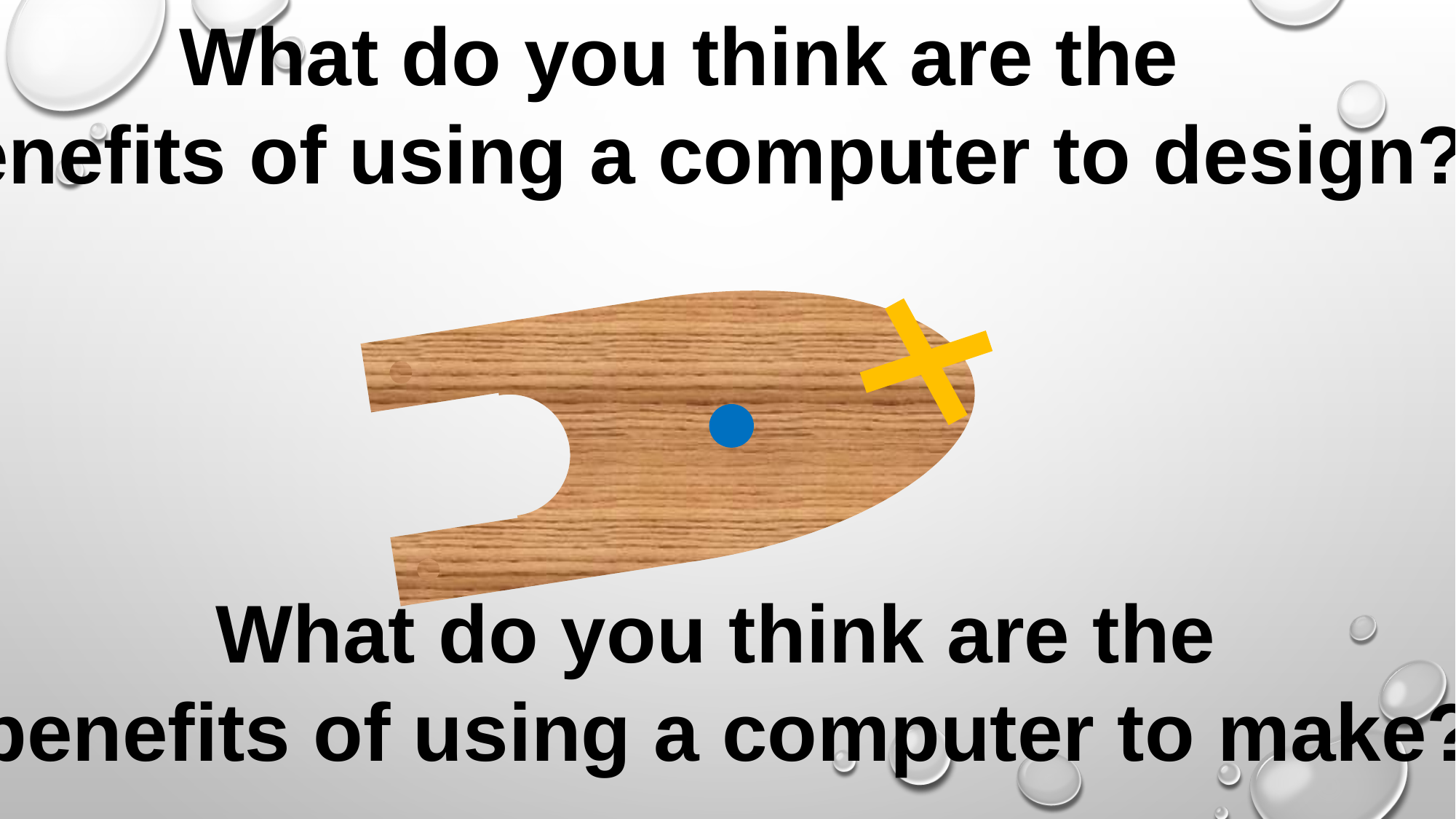

What do you think are the
benefits of using a computer to design?

What do you think are the
benefits of using a computer to make?